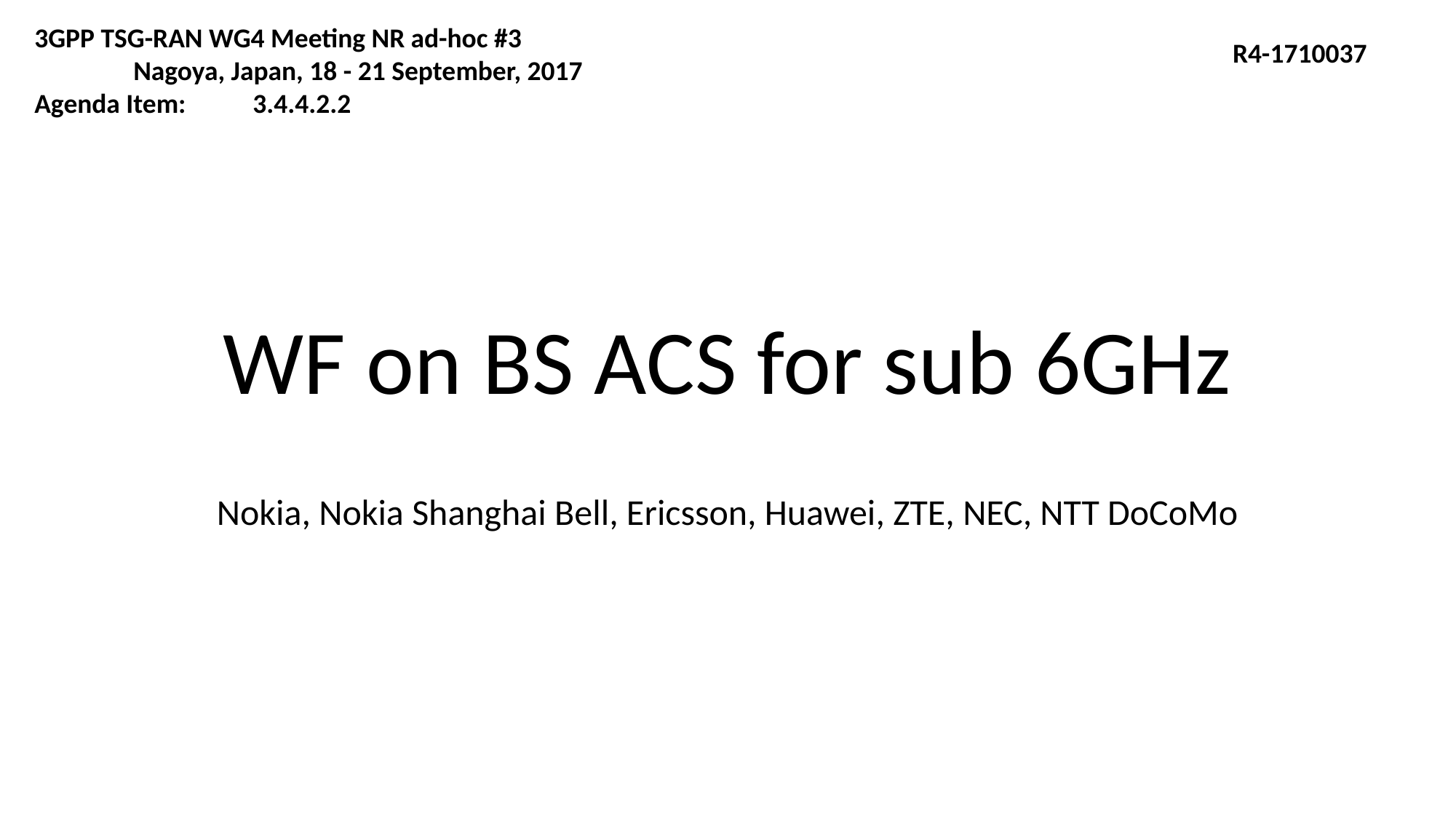

3GPP TSG-RAN WG4 Meeting NR ad-hoc #3                                                    Nagoya, Japan, 18 - 21 September, 2017
Agenda Item:	3.4.4.2.2

R4-1710037
# WF on BS ACS for sub 6GHz
Nokia, Nokia Shanghai Bell, Ericsson, Huawei, ZTE, NEC, NTT DoCoMo